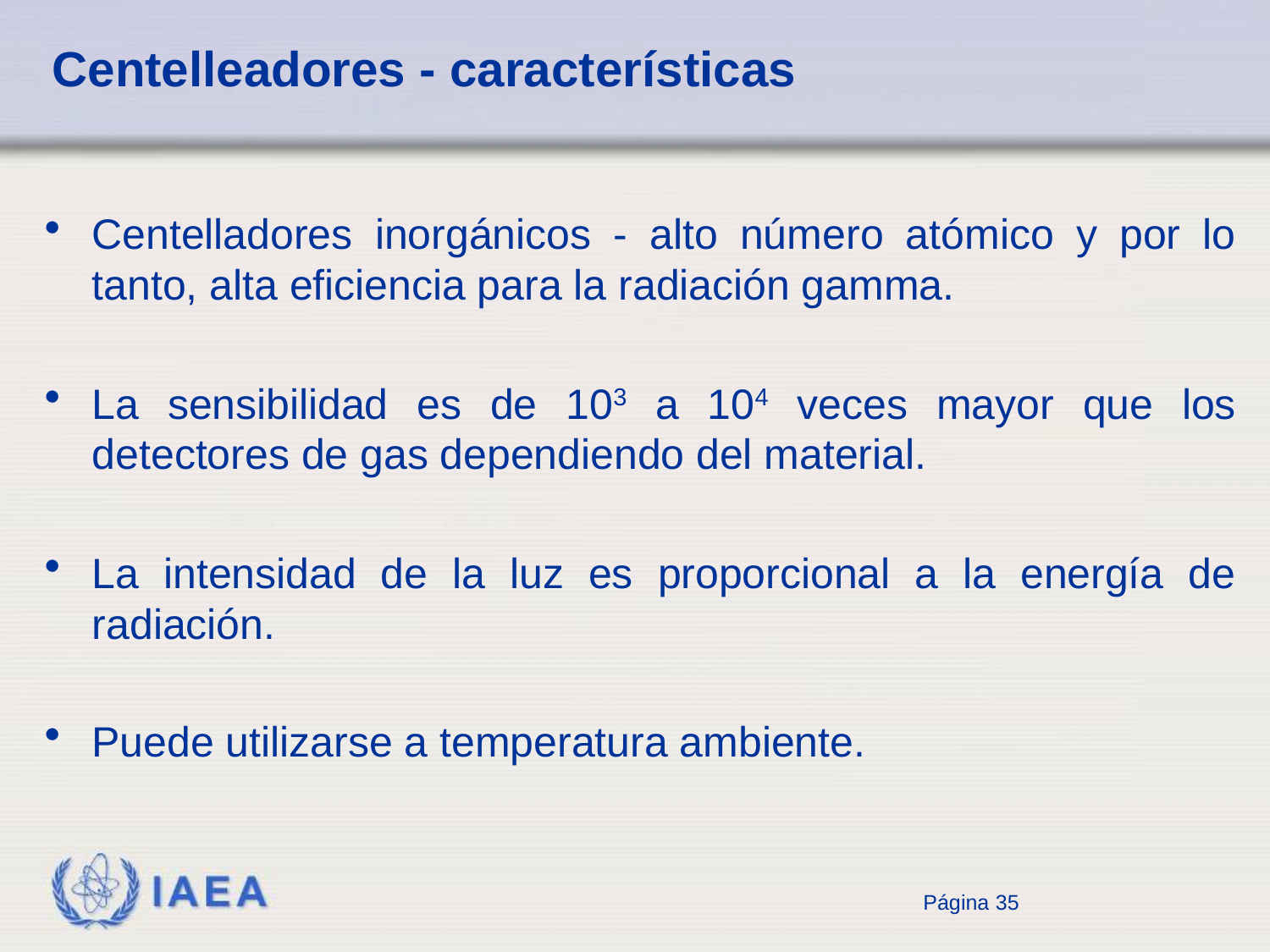

# Centelleadores - características
Centelladores inorgánicos - alto número atómico y por lo tanto, alta eficiencia para la radiación gamma.

La sensibilidad es de 103 a 104 veces mayor que los detectores de gas dependiendo del material.

La intensidad de la luz es proporcional a la energía de radiación.

Puede utilizarse a temperatura ambiente.